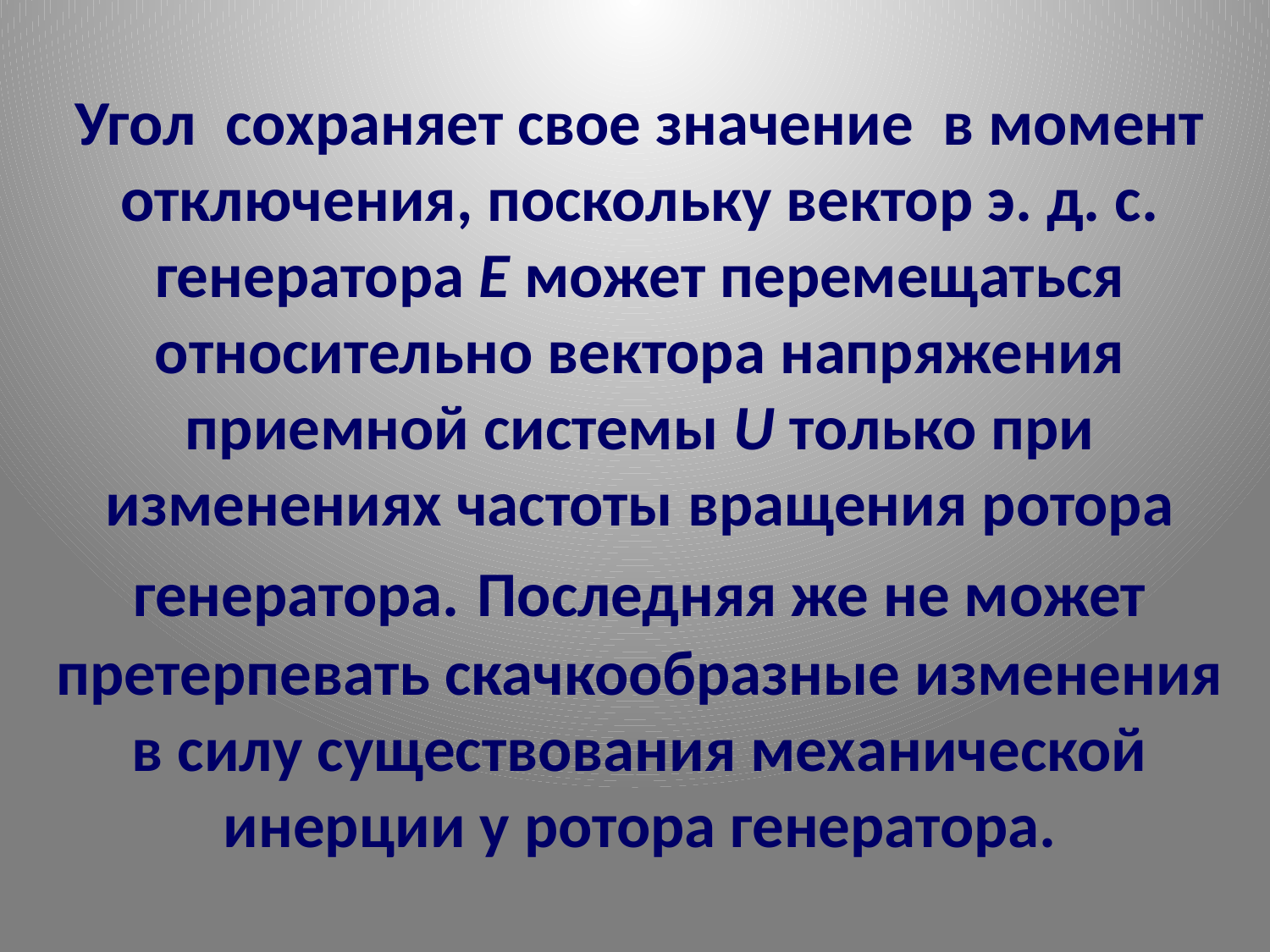

# Угол  сохраняет свое значение  в момент отключения, поскольку вектор э. д. с. генератора Е может перемещаться относительно вектора напряжения приемной системы U только при изменениях частоты вращения ротора генератора. Последняя же не может претерпевать скачкообразные изменения в силу существования механической инерции у ротора генератора.